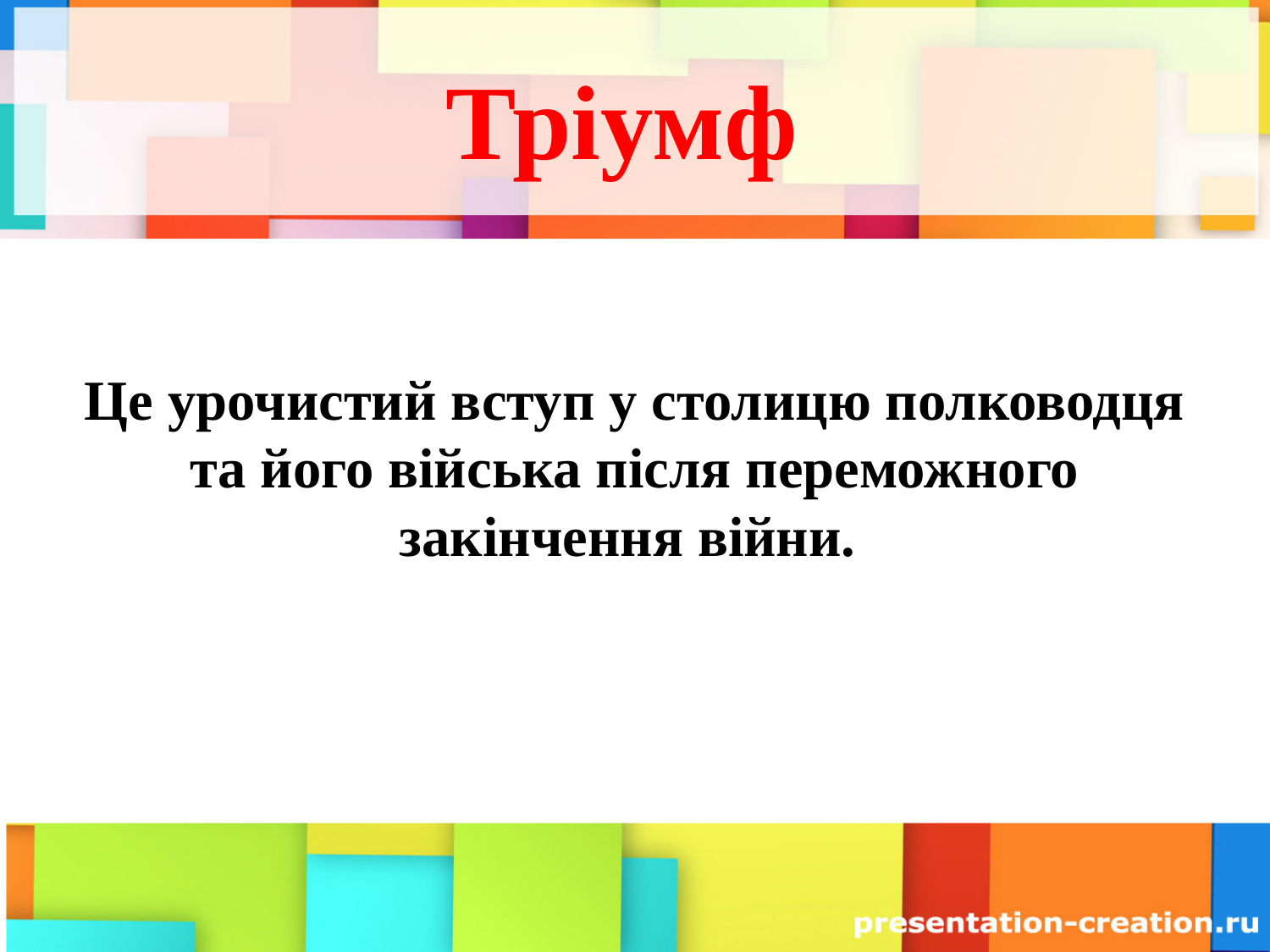

# Тріумф

Це урочистий вступ у столицю полководця та його війська після переможного закінчення війни.